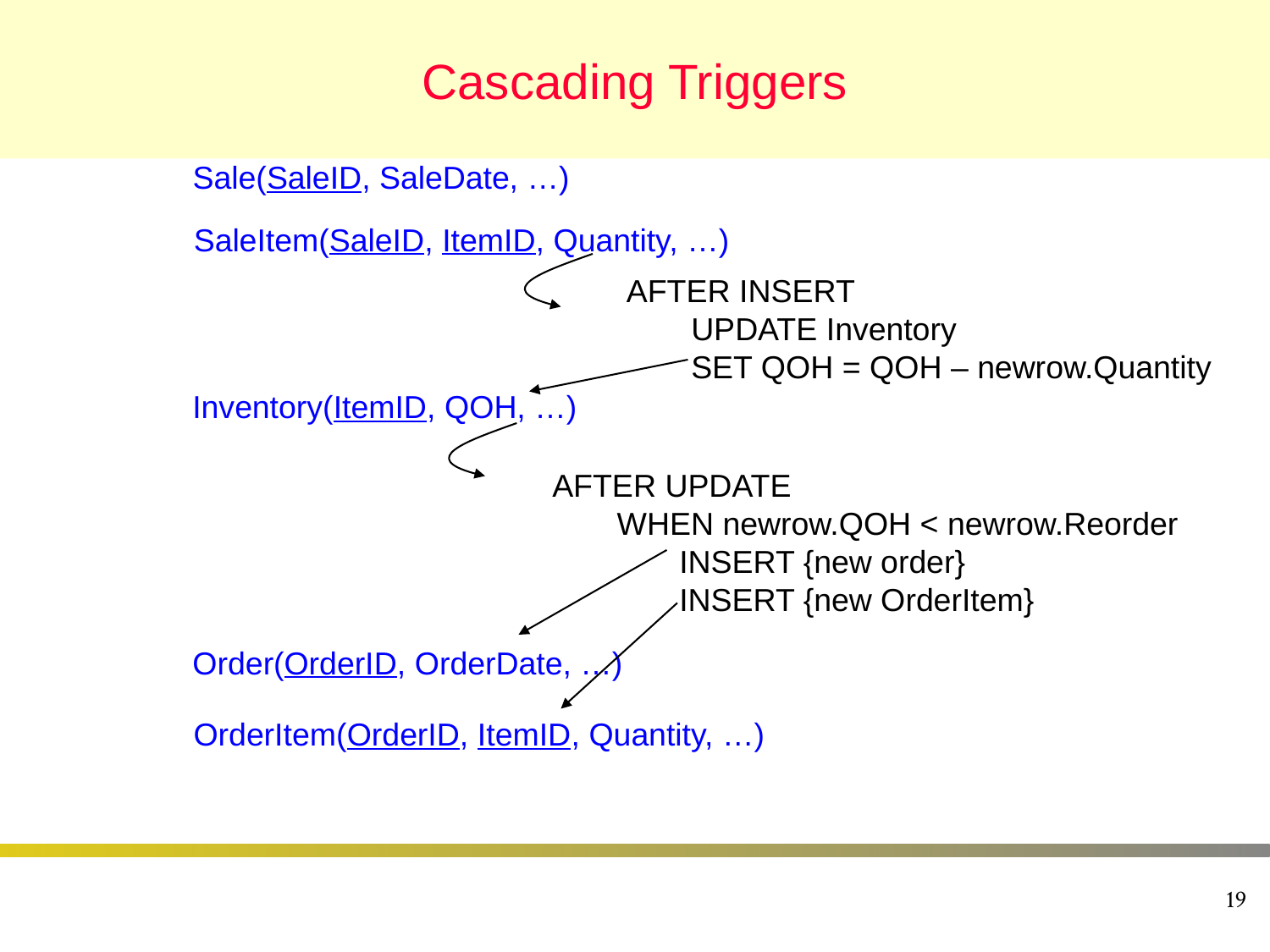

# Cascading Triggers
Sale(SaleID, SaleDate, …)
SaleItem(SaleID, ItemID, Quantity, …)

AFTER INSERT
	UPDATE Inventory
	SET QOH = QOH – newrow.Quantity

Inventory(ItemID, QOH, …)

AFTER UPDATE
	WHEN newrow.QOH < newrow.Reorder
		INSERT {new order}
		INSERT {new OrderItem}

Order(OrderID, OrderDate, …)
OrderItem(OrderID, ItemID, Quantity, …)
19